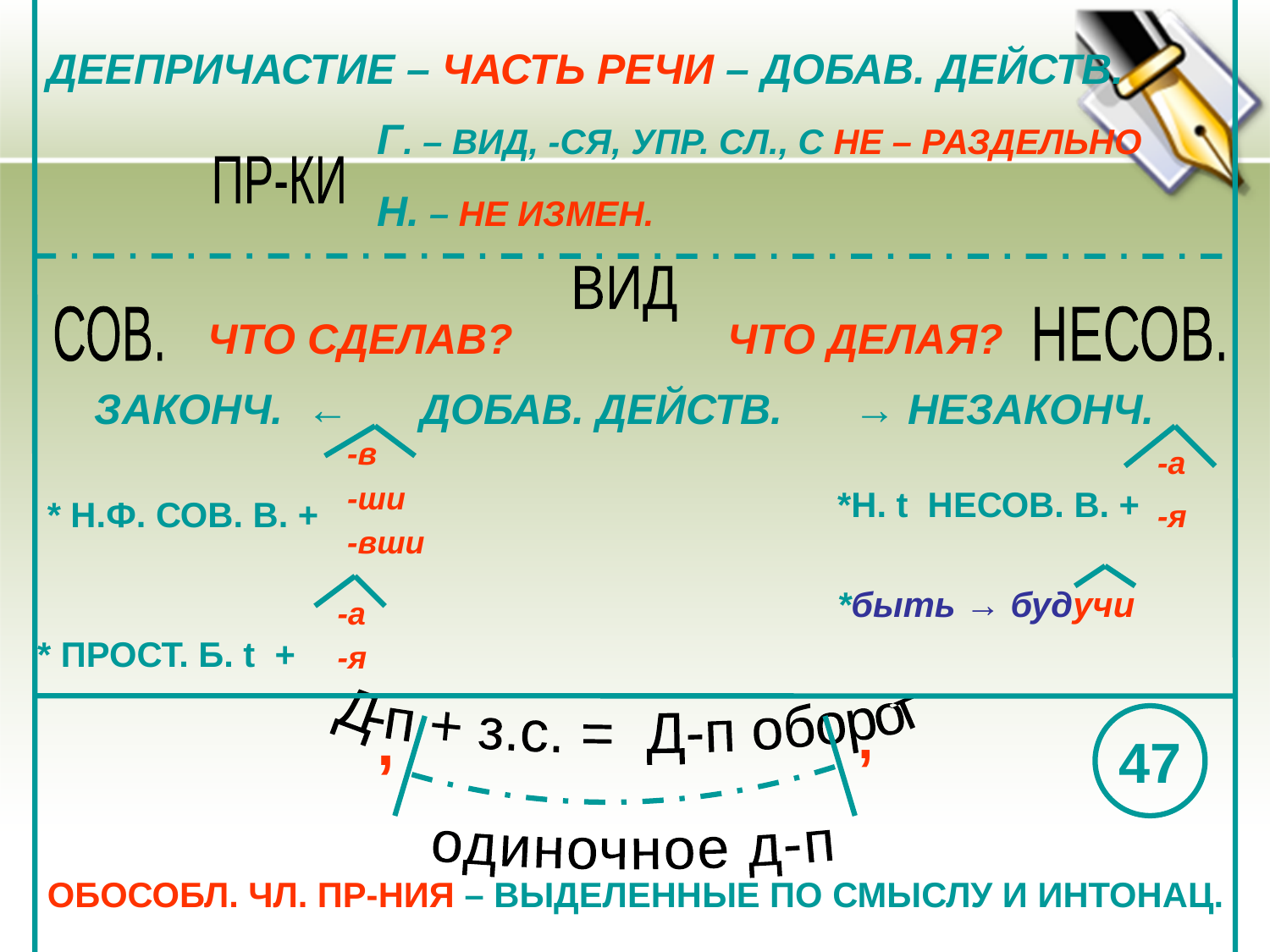

ДЕЕПРИЧАСТИЕ – ЧАСТЬ РЕЧИ – ДОБАВ. ДЕЙСТВ.
Г. – ВИД, -СЯ, УПР. СЛ., С НЕ – РАЗДЕЛЬНО
Н. – НЕ ИЗМЕН.
ПР-КИ

ВИД
СОВ.
ЧТО СДЕЛАВ?
ЧТО ДЕЛАЯ?
НЕСОВ.
ЗАКОНЧ.  ←      ДОБАВ. ДЕЙСТВ.      → НЕЗАКОНЧ.

-в
-ши
-вши
-а
-я
*Н. t  НЕСОВ. В. +
* Н.Ф. СОВ. В. +

*быть → будучи
-а
-я
* ПРОСТ. Б. t  +

,
,
47
Д-п + з.с. =  Д-п оборот

одиночное д-п

ОБОСОБЛ. ЧЛ. ПР-НИЯ – ВЫДЕЛЕННЫЕ ПО СМЫСЛУ И ИНТОНАЦ.